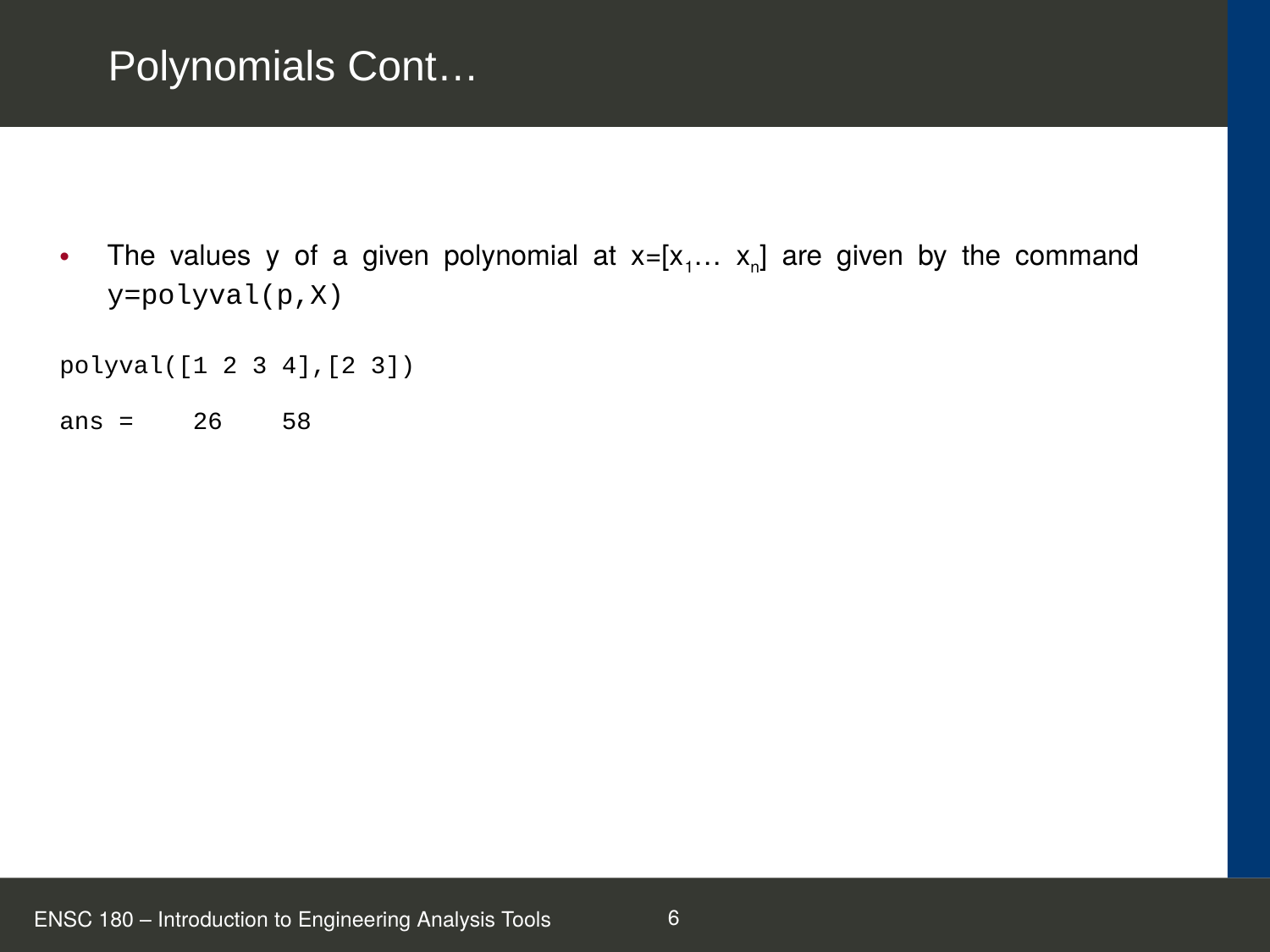

# Polynomials Cont…

The values y of a given polynomial at x=[x1… xn] are given by the command y=polyval(p,X)

polyval([1 2 3 4],[2 3])
ans =    26    58

ENSC 180 – Introduction to Engineering Analysis Tools